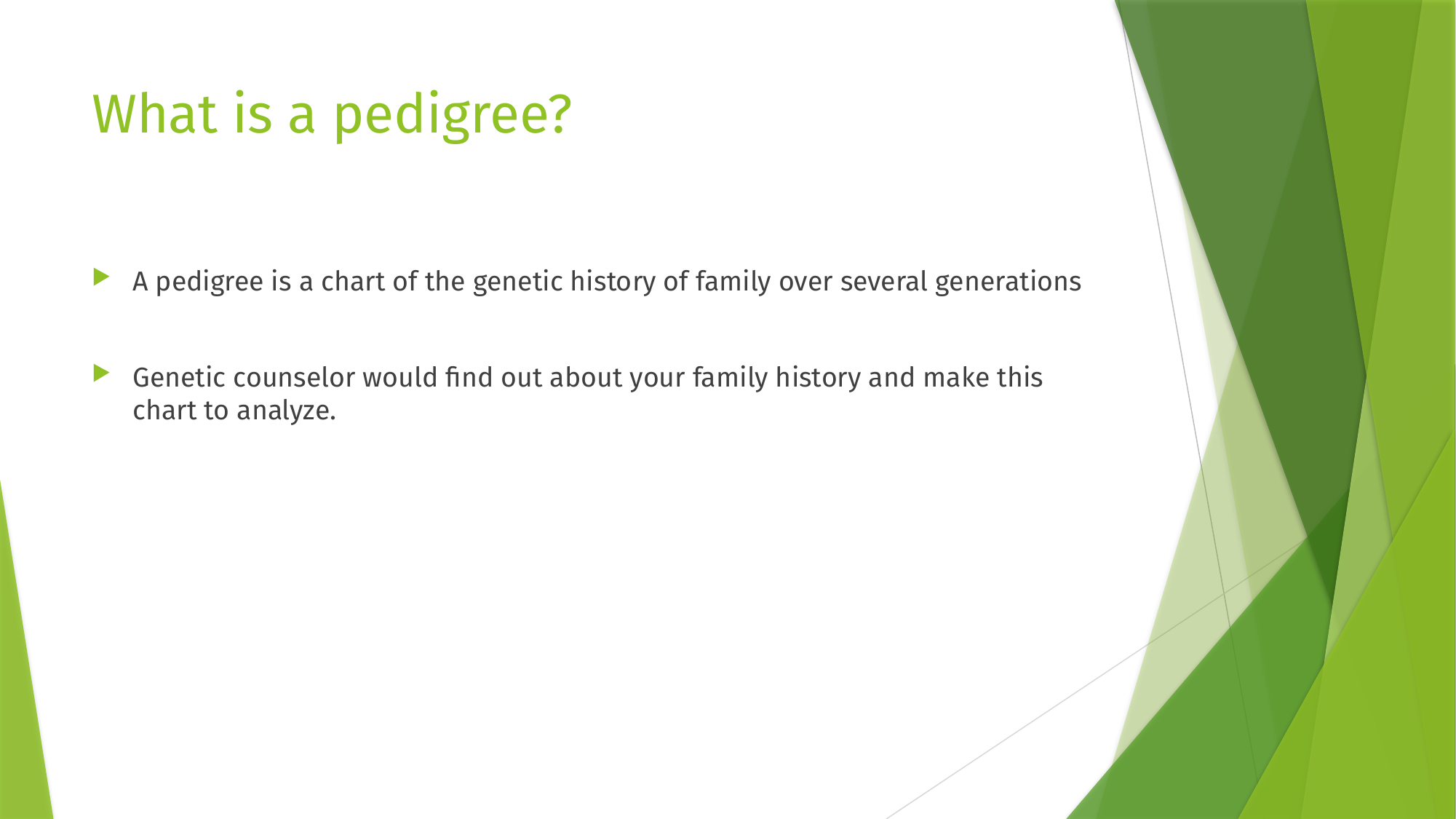

# What is a pedigree?
A pedigree is a chart of the genetic history of family over several generations

Genetic counselor would find out about your family history and make this chart to analyze.